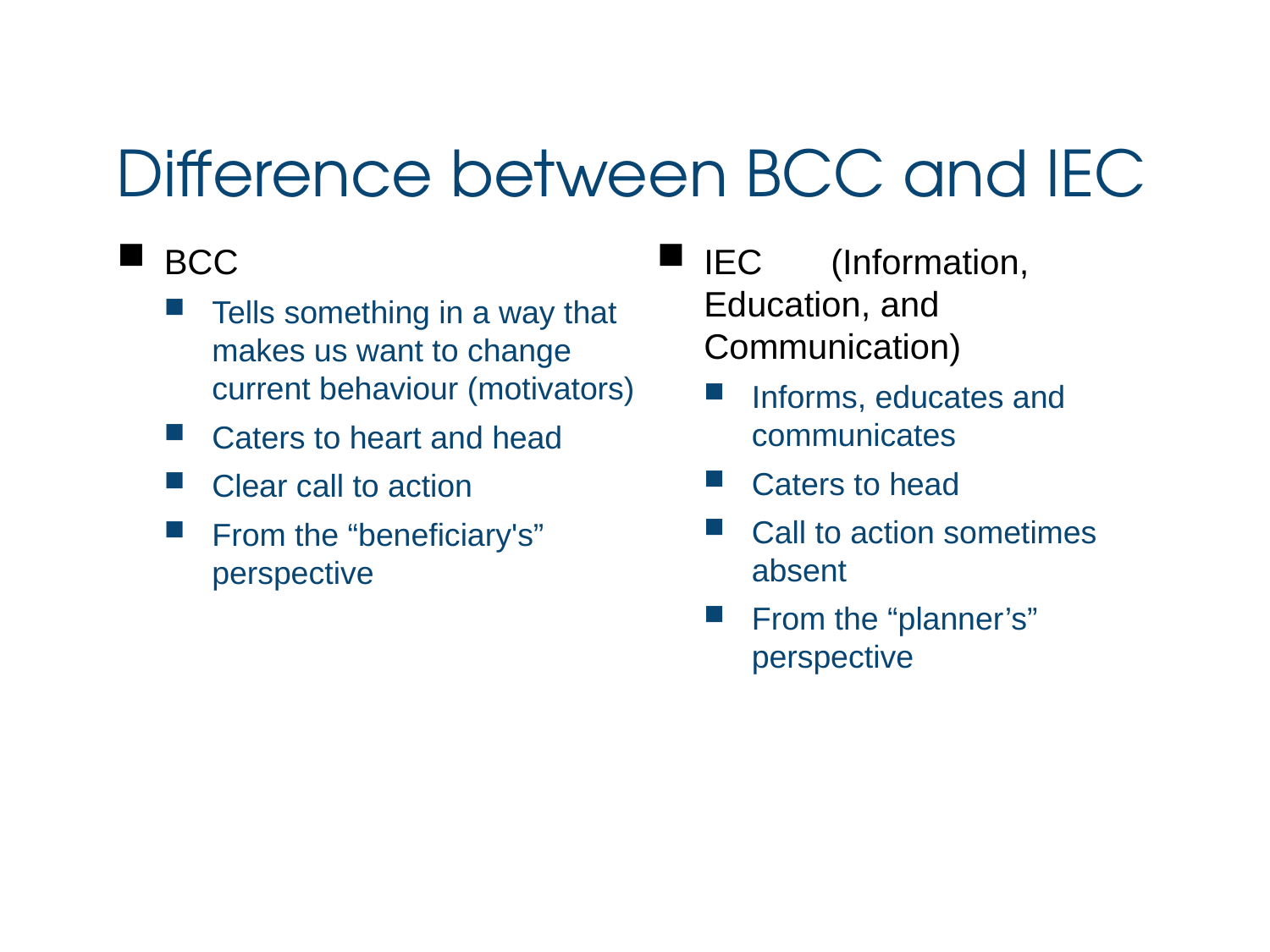

# Difference between BCC and IEC
BCC
Tells something in a way that makes us want to change current behaviour (motivators)
Caters to heart and head
Clear call to action
From the “beneficiary's” perspective

IEC	(Information, Education, and Communication)
Informs, educates and communicates
Caters to head
Call to action sometimes absent
From the “planner’s” perspective